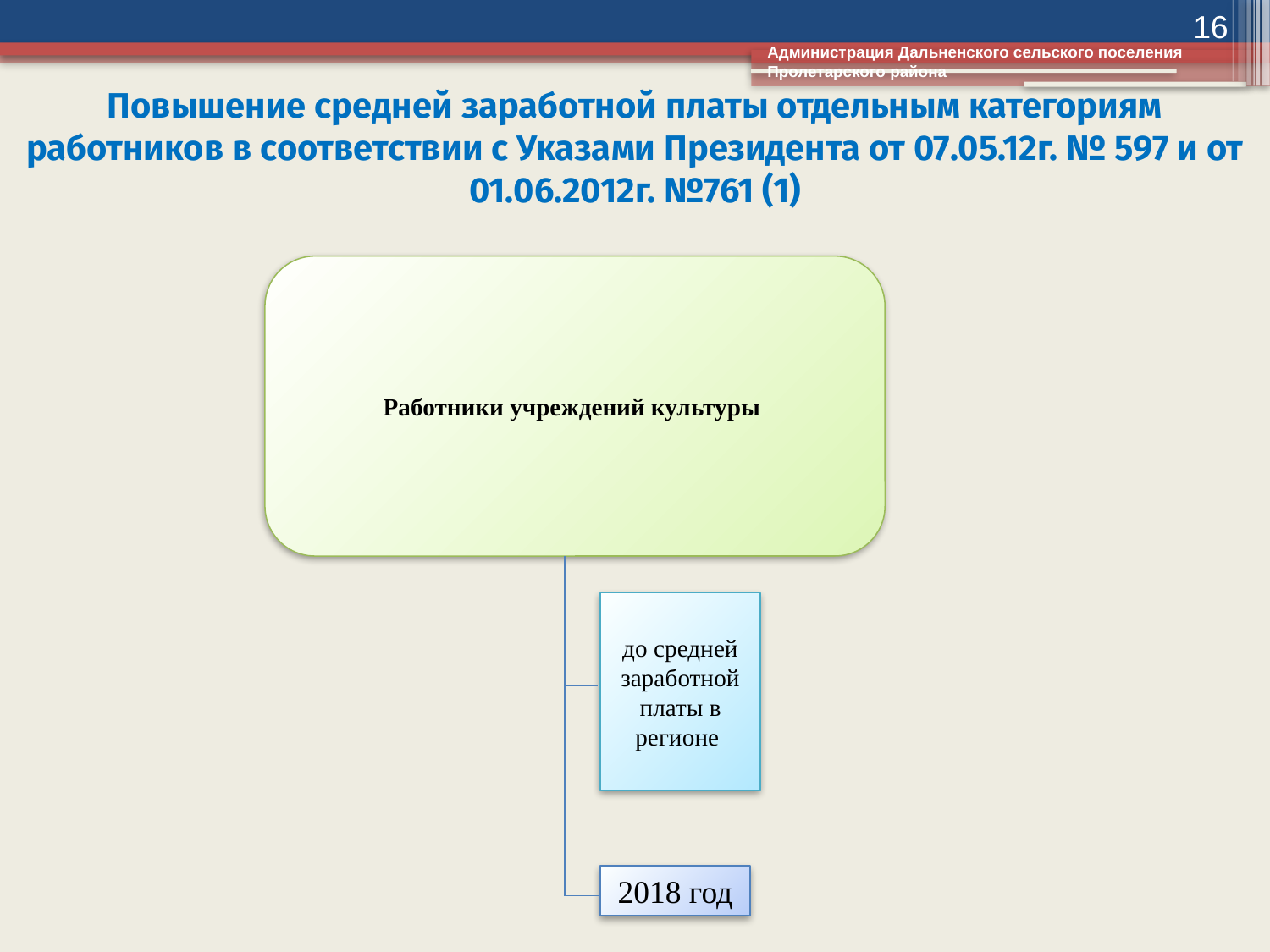

16
Администрация Дальненского сельского поселения Пролетарского района
# Повышение средней заработной платы отдельным категориям работников в соответствии с Указами Президента от 07.05.12г. № 597 и от 01.06.2012г. №761 (1)
Работники учреждений культуры
до средней заработной платы в регионе
2018 год